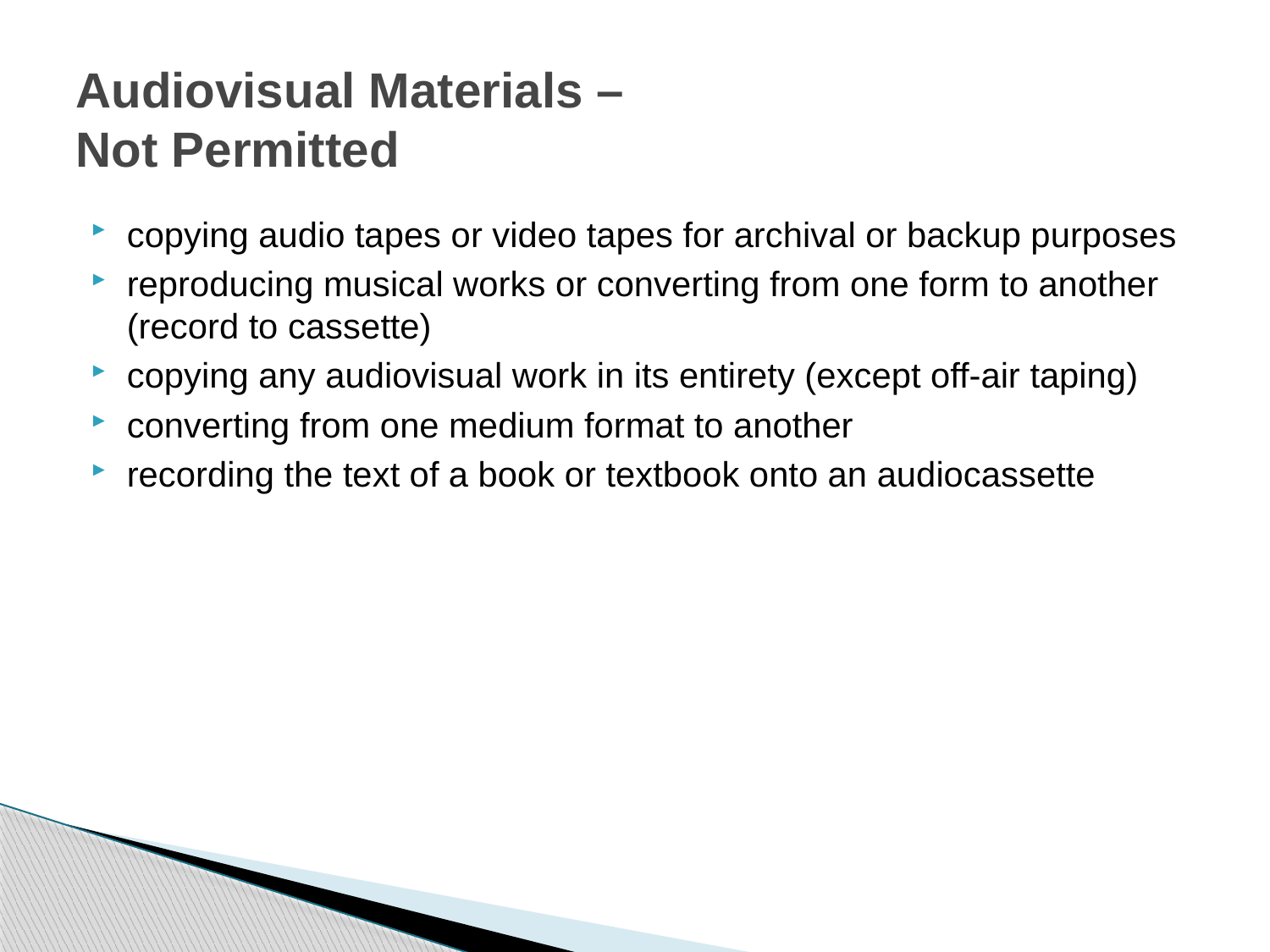

# Audiovisual Materials – Not Permitted
copying audio tapes or video tapes for archival or backup purposes
reproducing musical works or converting from one form to another (record to cassette)
copying any audiovisual work in its entirety (except off-air taping)
converting from one medium format to another
recording the text of a book or textbook onto an audiocassette